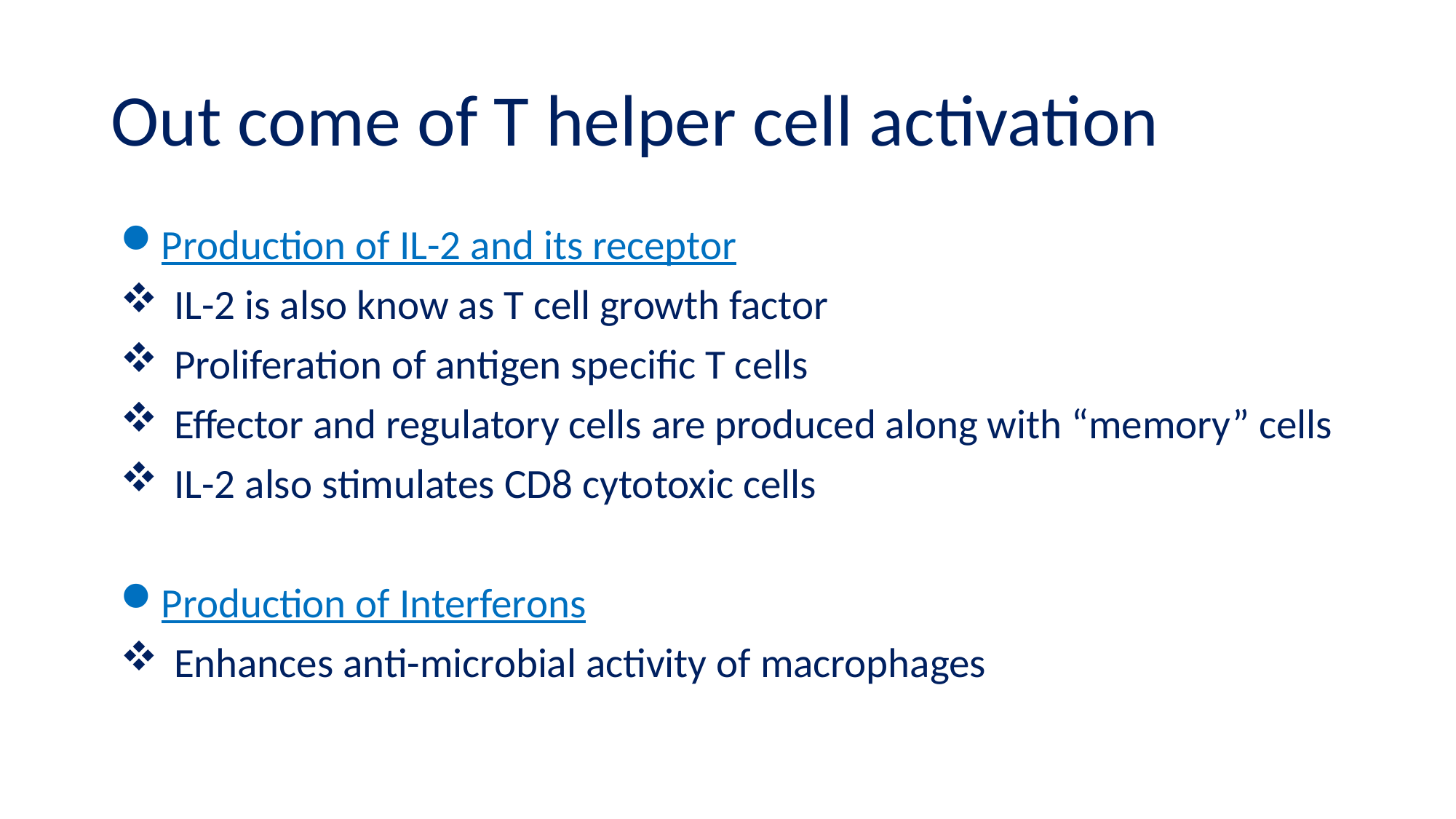

# Out come of T helper cell activation
Production of IL-2 and its receptor
IL-2 is also know as T cell growth factor
Proliferation of antigen specific T cells
Effector and regulatory cells are produced along with “memory” cells
IL-2 also stimulates CD8 cytotoxic cells

Production of Interferons
Enhances anti-microbial activity of macrophages